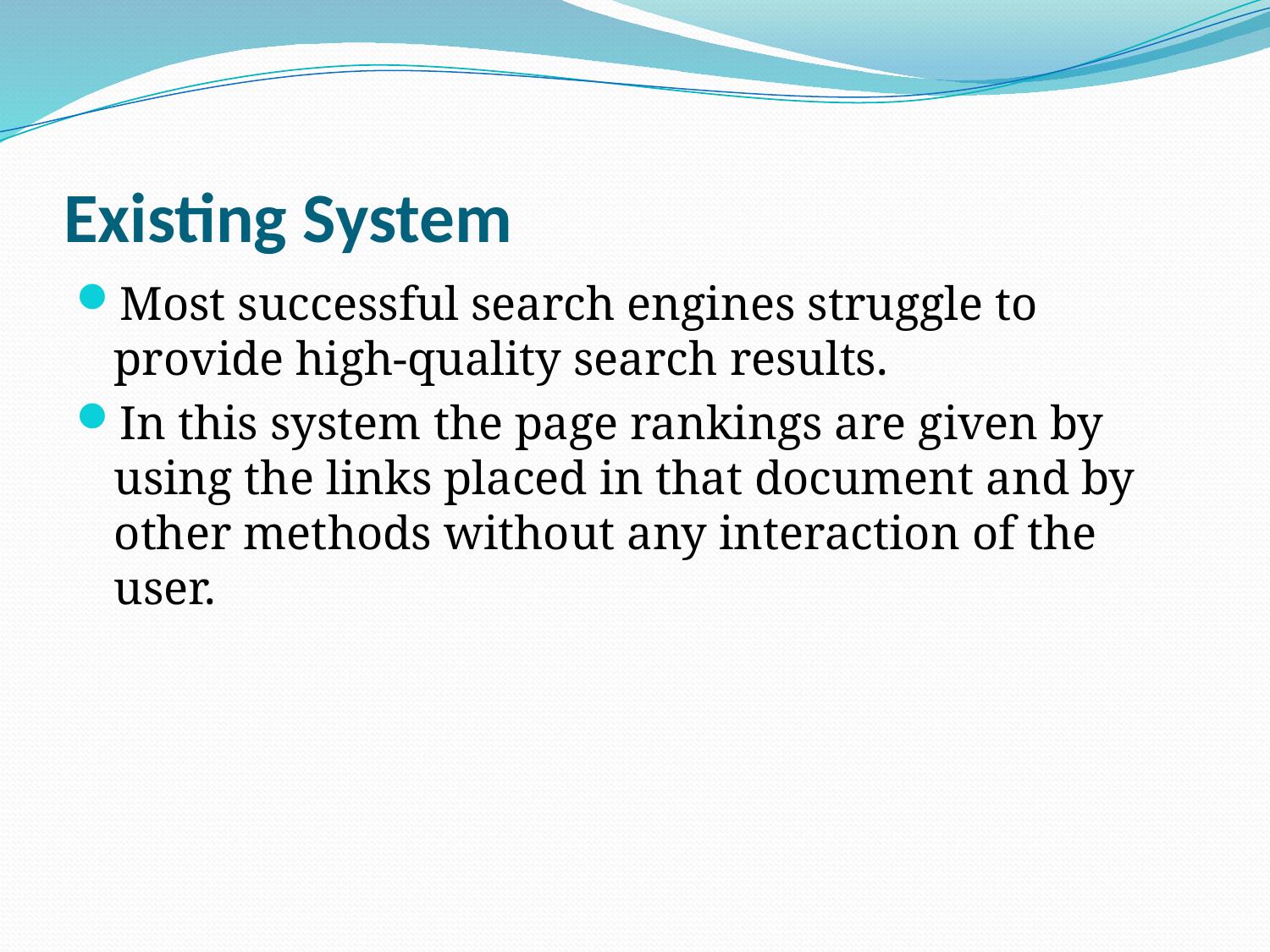

# Existing System
Most successful search engines struggle to provide high-quality search results.
In this system the page rankings are given by using the links placed in that document and by other methods without any interaction of the user.